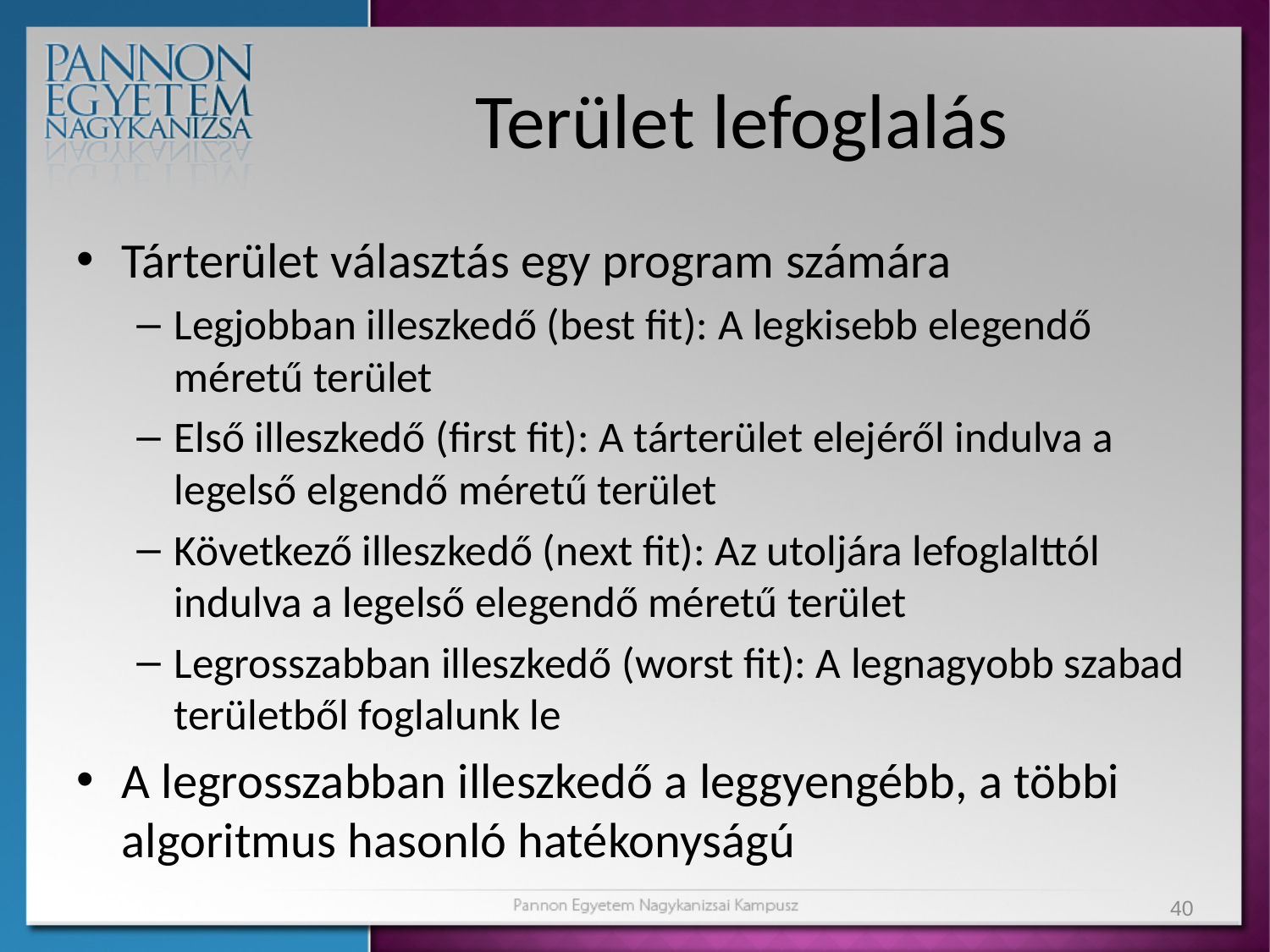

# Terület lefoglalás
Tárterület választás egy program számára
Legjobban illeszkedő (best fit): A legkisebb elegendő méretű terület
Első illeszkedő (first fit): A tárterület elejéről indulva a legelső elgendő méretű terület
Következő illeszkedő (next fit): Az utoljára lefoglalttól indulva a legelső elegendő méretű terület
Legrosszabban illeszkedő (worst fit): A legnagyobb szabad területből foglalunk le
A legrosszabban illeszkedő a leggyengébb, a többi algoritmus hasonló hatékonyságú
40